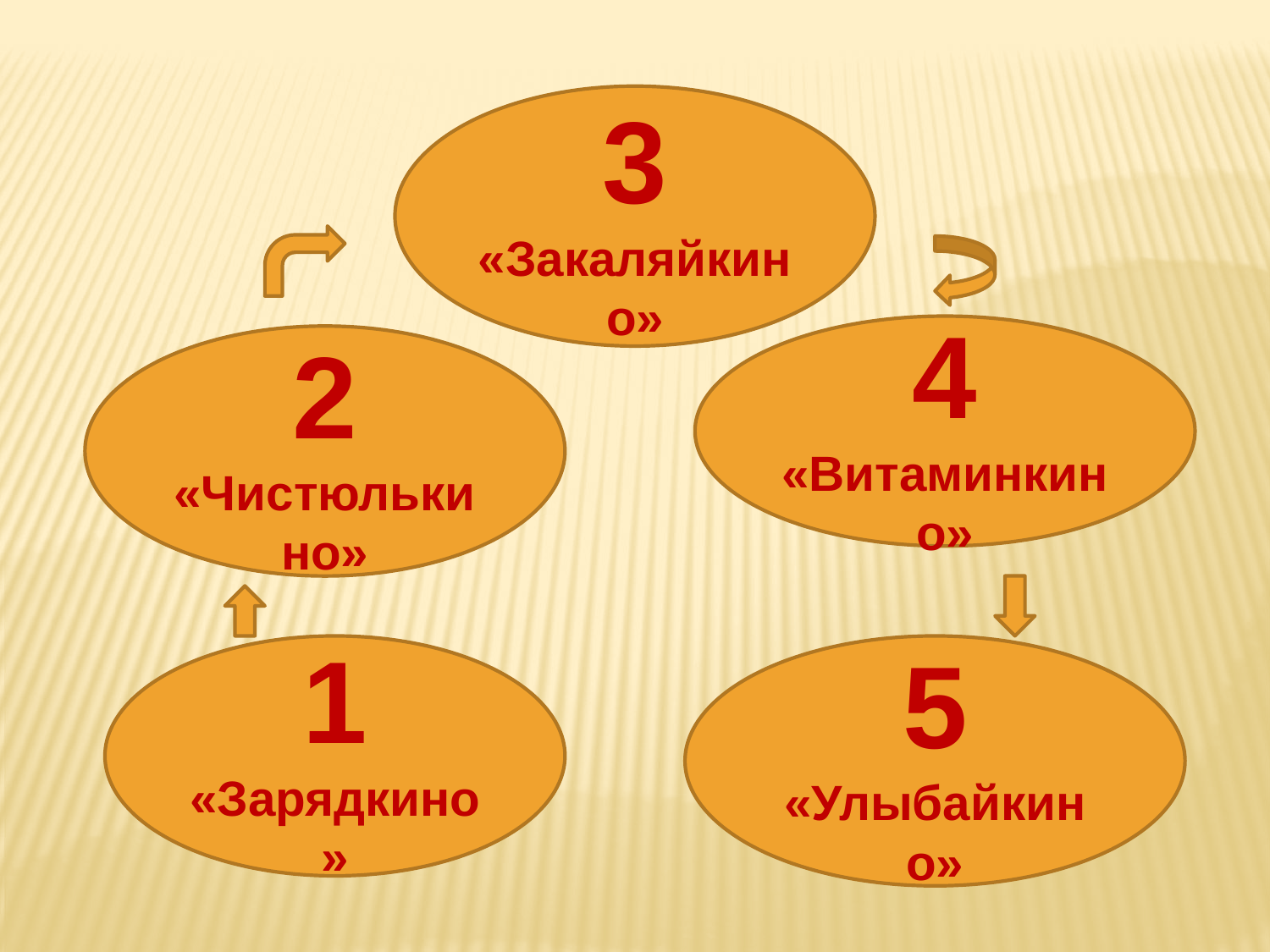

3
«Закаляйкино»

4
«Витаминкино»
2
«Чистюлькино»

1
«Зарядкино»
5
«Улыбайкино»